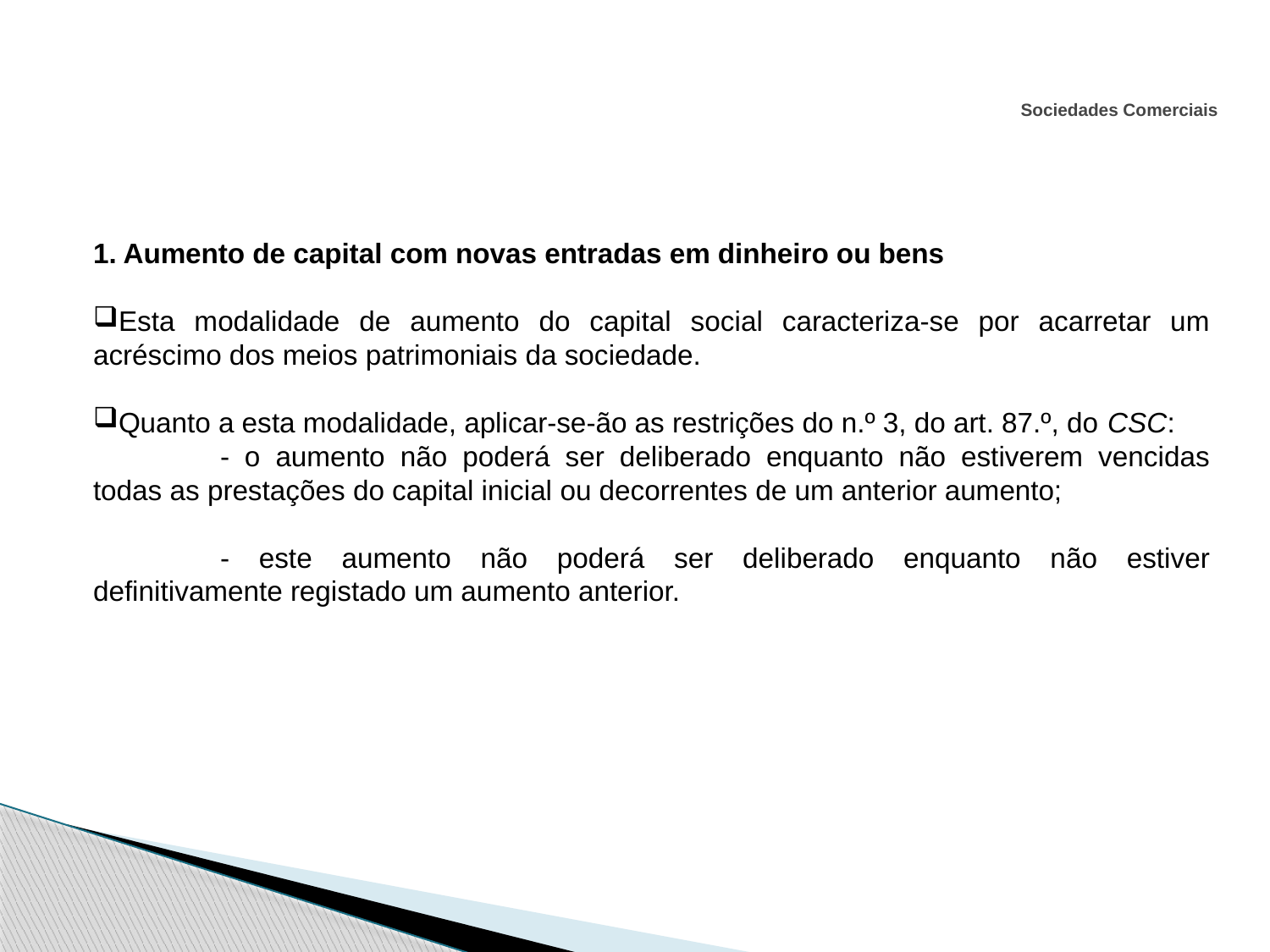

# Sociedades Comerciais
1. Aumento de capital com novas entradas em dinheiro ou bens

Esta modalidade de aumento do capital social caracteriza-se por acarretar um acréscimo dos meios patrimoniais da sociedade.

Quanto a esta modalidade, aplicar-se-ão as restrições do n.º 3, do art. 87.º, do CSC:
	- o aumento não poderá ser deliberado enquanto não estiverem vencidas todas as prestações do capital inicial ou decorrentes de um anterior aumento;

	- este aumento não poderá ser deliberado enquanto não estiver definitivamente registado um aumento anterior.